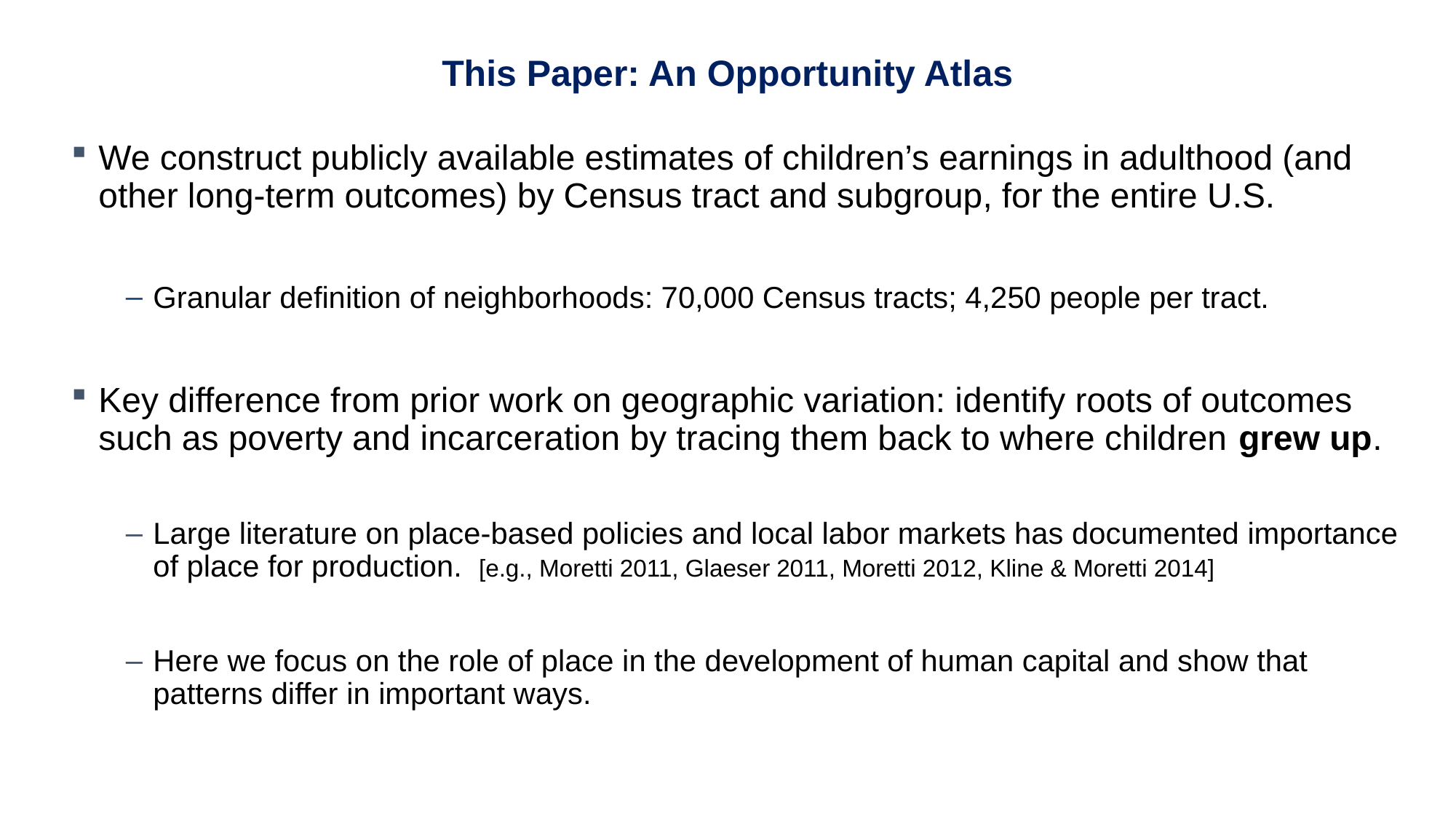

This Paper: An Opportunity Atlas
We construct publicly available estimates of children’s earnings in adulthood (and other long-term outcomes) by Census tract and subgroup, for the entire U.S.

Granular definition of neighborhoods: 70,000 Census tracts; 4,250 people per tract.

Key difference from prior work on geographic variation: identify roots of outcomes such as poverty and incarceration by tracing them back to where children grew up.

Large literature on place-based policies and local labor markets has documented importance of place for production.  [e.g., Moretti 2011, Glaeser 2011, Moretti 2012, Kline & Moretti 2014]

Here we focus on the role of place in the development of human capital and show that patterns differ in important ways.